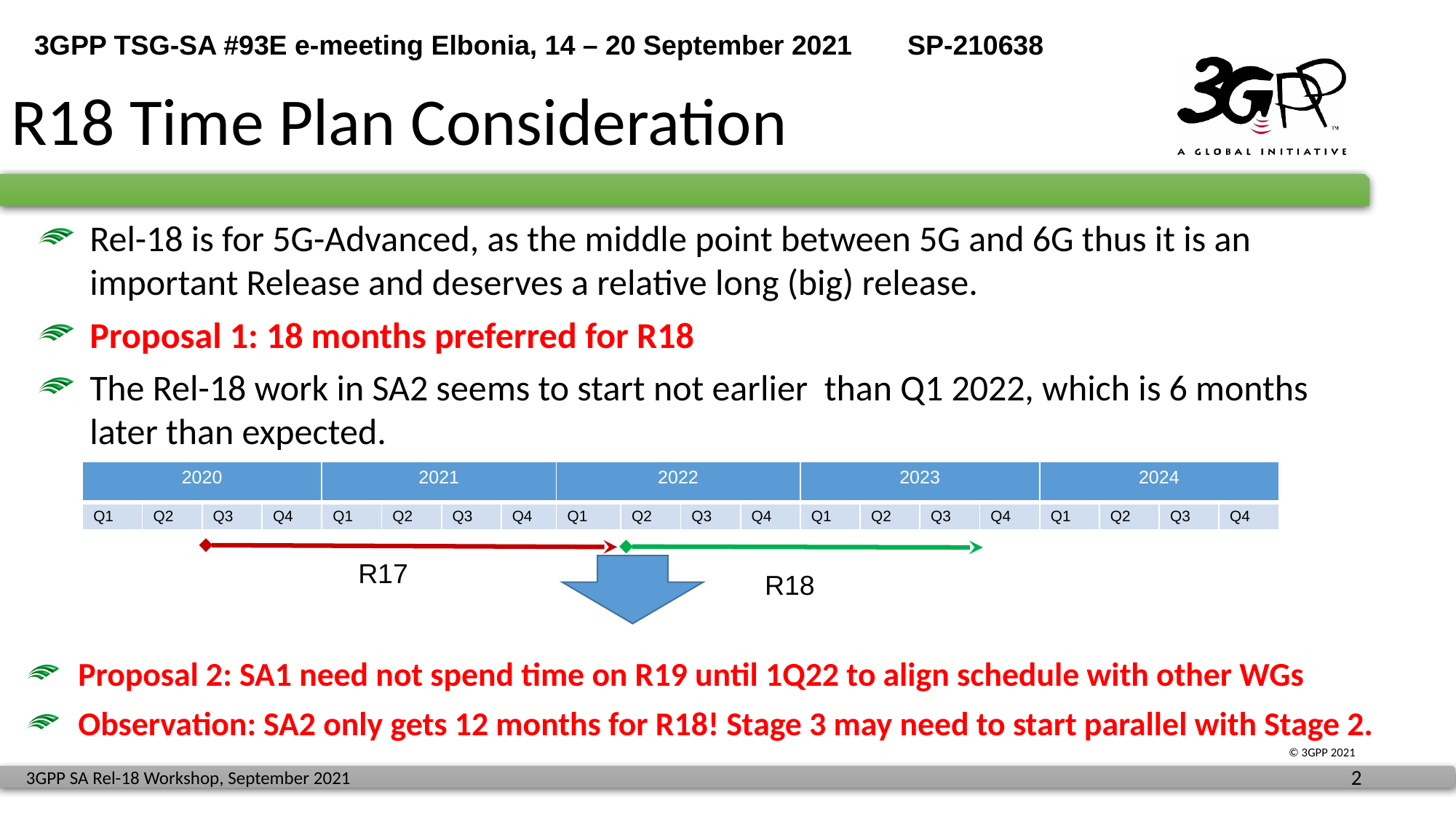

# R18 Time Plan Consideration
Rel-18 is for 5G-Advanced, as the middle point between 5G and 6G thus it is an important Release and deserves a relative long (big) release.
Proposal 1: 18 months preferred for R18
The Rel-18 work in SA2 seems to start not earlier  than Q1 2022, which is 6 months later than expected.
| 2020 |  |  |  | 2021 |  |  |  | 2022 |  |  |  | 2023 |  |  |  | 2024 |  |  |  |
| --- | --- | --- | --- | --- | --- | --- | --- | --- | --- | --- | --- | --- | --- | --- | --- | --- | --- | --- | --- |
| Q1 | Q2 | Q3 | Q4 | Q1 | Q2 | Q3 | Q4 | Q1 | Q2 | Q3 | Q4 | Q1 | Q2 | Q3 | Q4 | Q1 | Q2 | Q3 | Q4 |
R17

R18
Proposal 2: SA1 need not spend time on R19 until 1Q22 to align schedule with other WGs
Observation: SA2 only gets 12 months for R18! Stage 3 may need to start parallel with Stage 2.